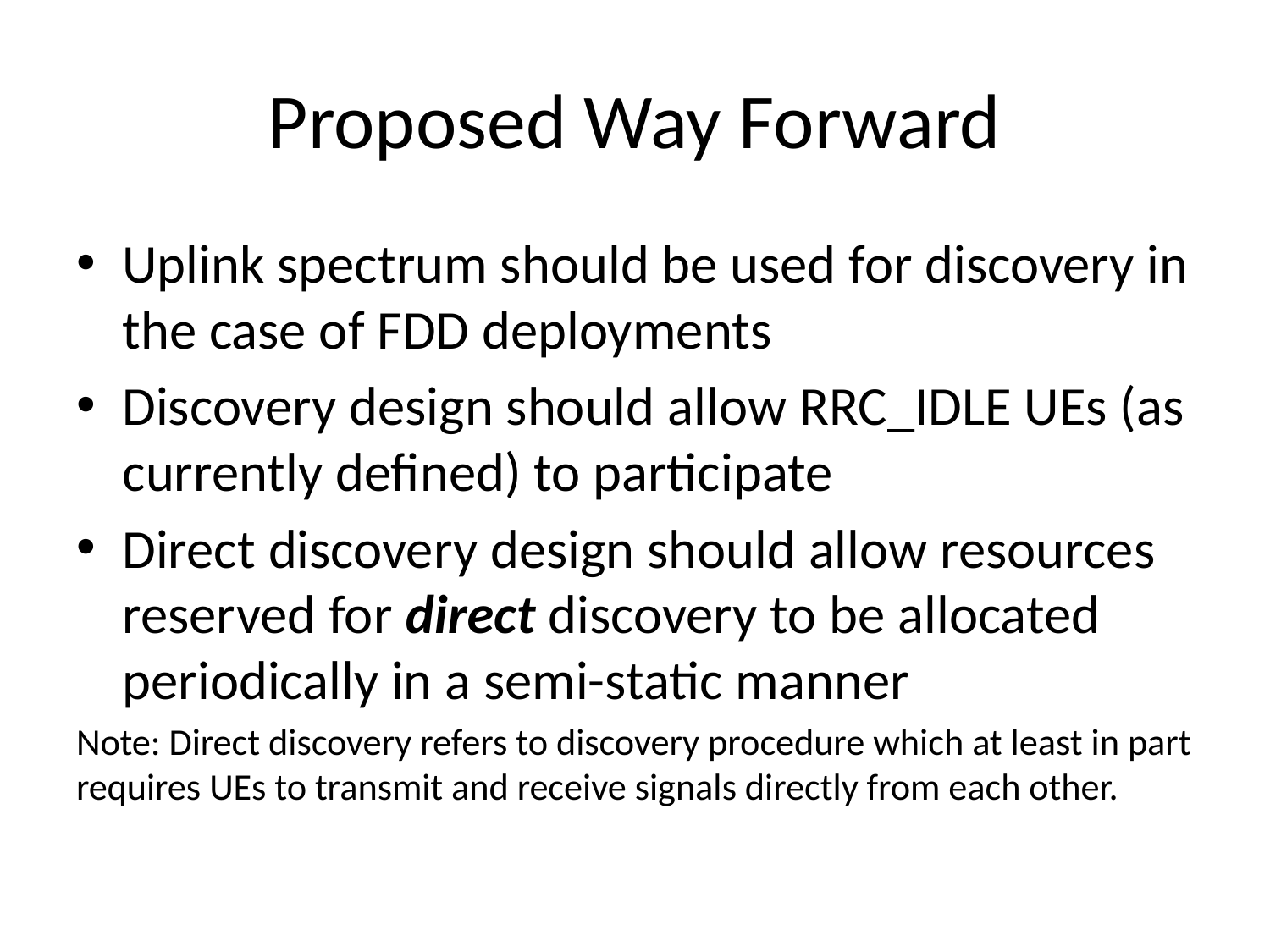

# Proposed Way Forward
Uplink spectrum should be used for discovery in the case of FDD deployments
Discovery design should allow RRC_IDLE UEs (as currently defined) to participate
Direct discovery design should allow resources reserved for direct discovery to be allocated periodically in a semi-static manner
Note: Direct discovery refers to discovery procedure which at least in part requires UEs to transmit and receive signals directly from each other.